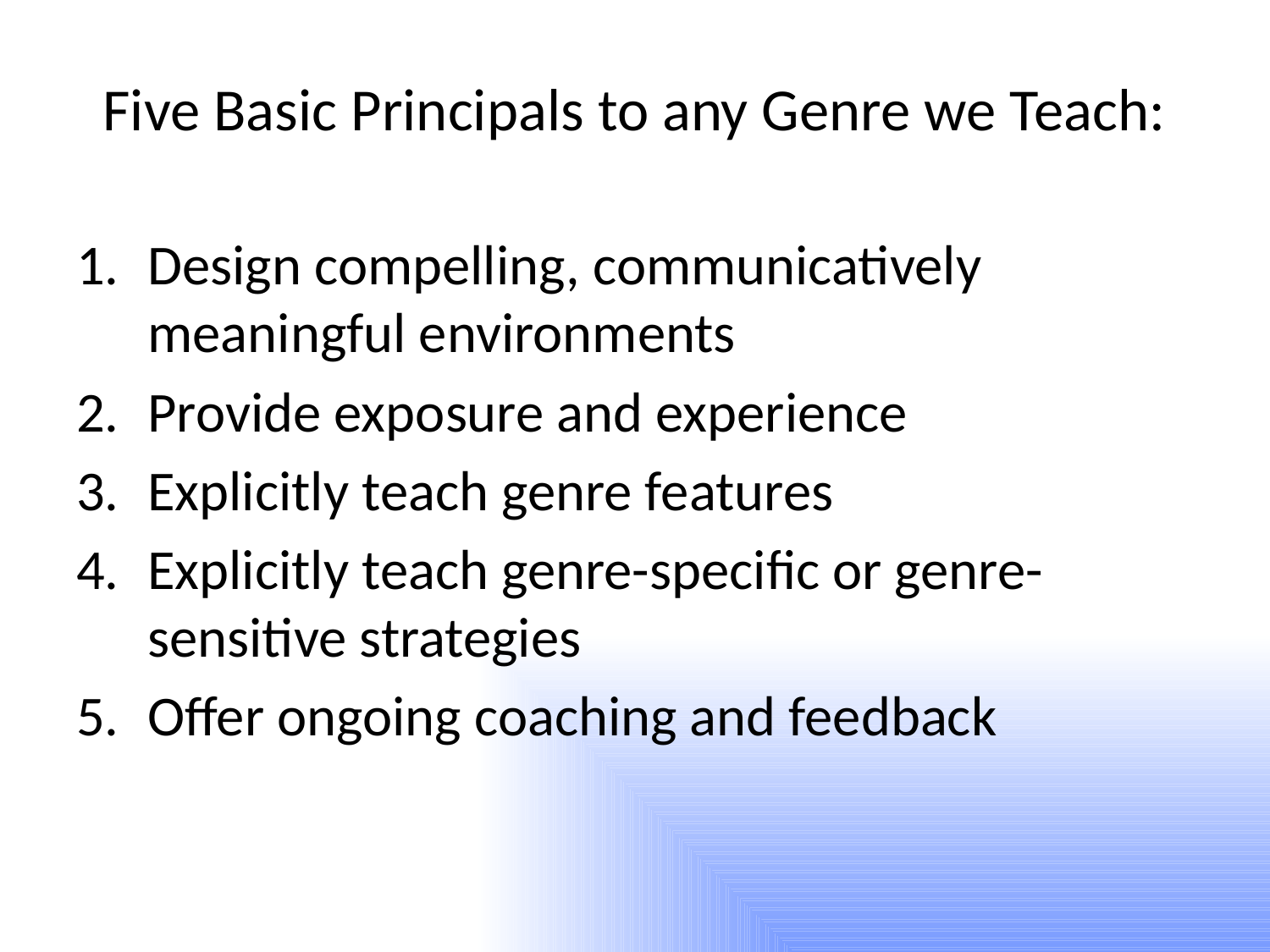

# Five Basic Principals to any Genre we Teach:
Design compelling, communicatively meaningful environments
Provide exposure and experience
Explicitly teach genre features
Explicitly teach genre-specific or genre-sensitive strategies
Offer ongoing coaching and feedback